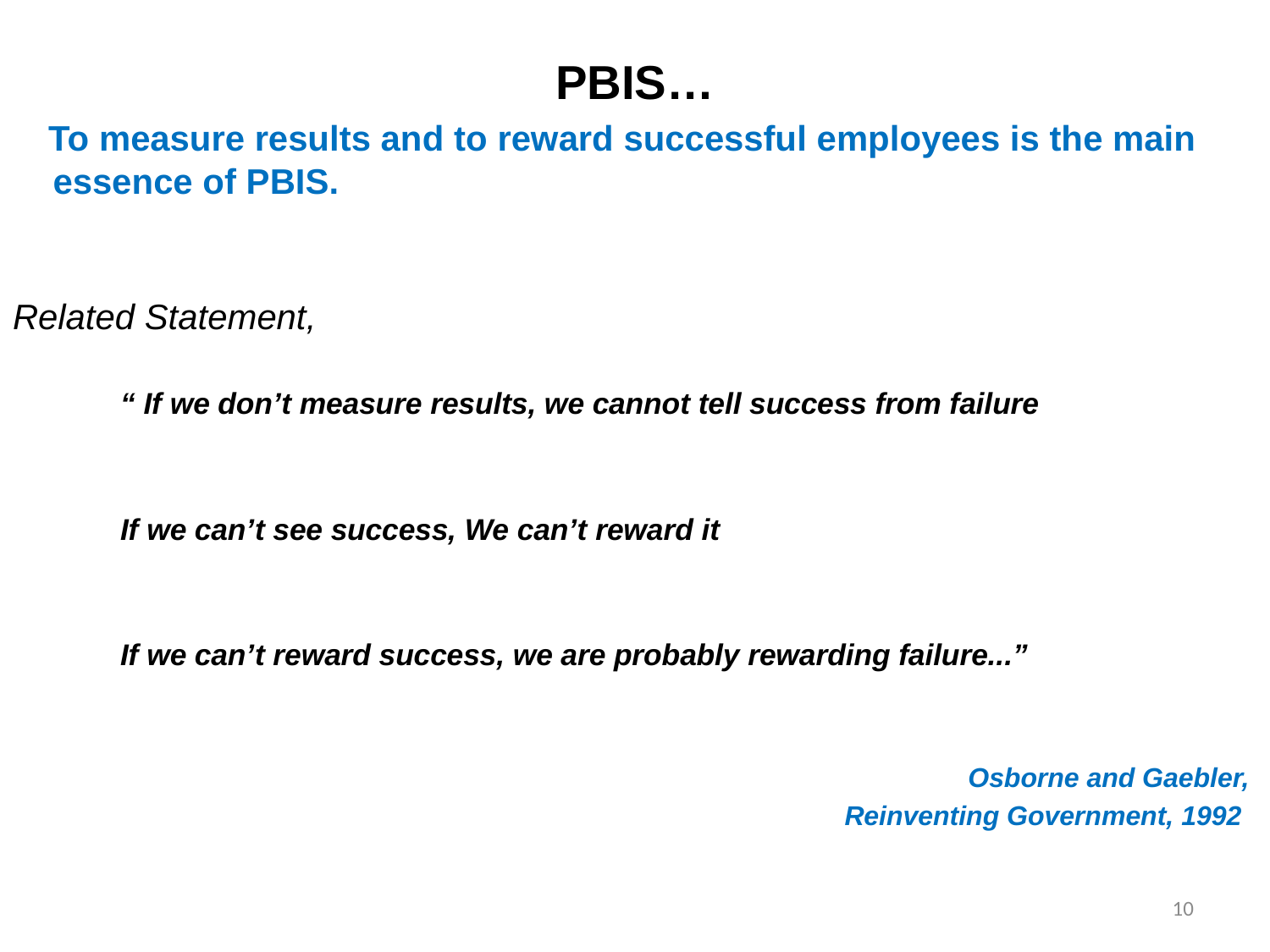

PBIS…
    To measure results and to reward successful employees is the main essence of PBIS.

Related Statement,

	“ If we don’t measure results, we cannot tell success from failure

	If we can’t see success, We can’t reward it

	If we can’t reward success, we are probably rewarding failure...”

Osborne and Gaebler,
Reinventing Government, 1992

10